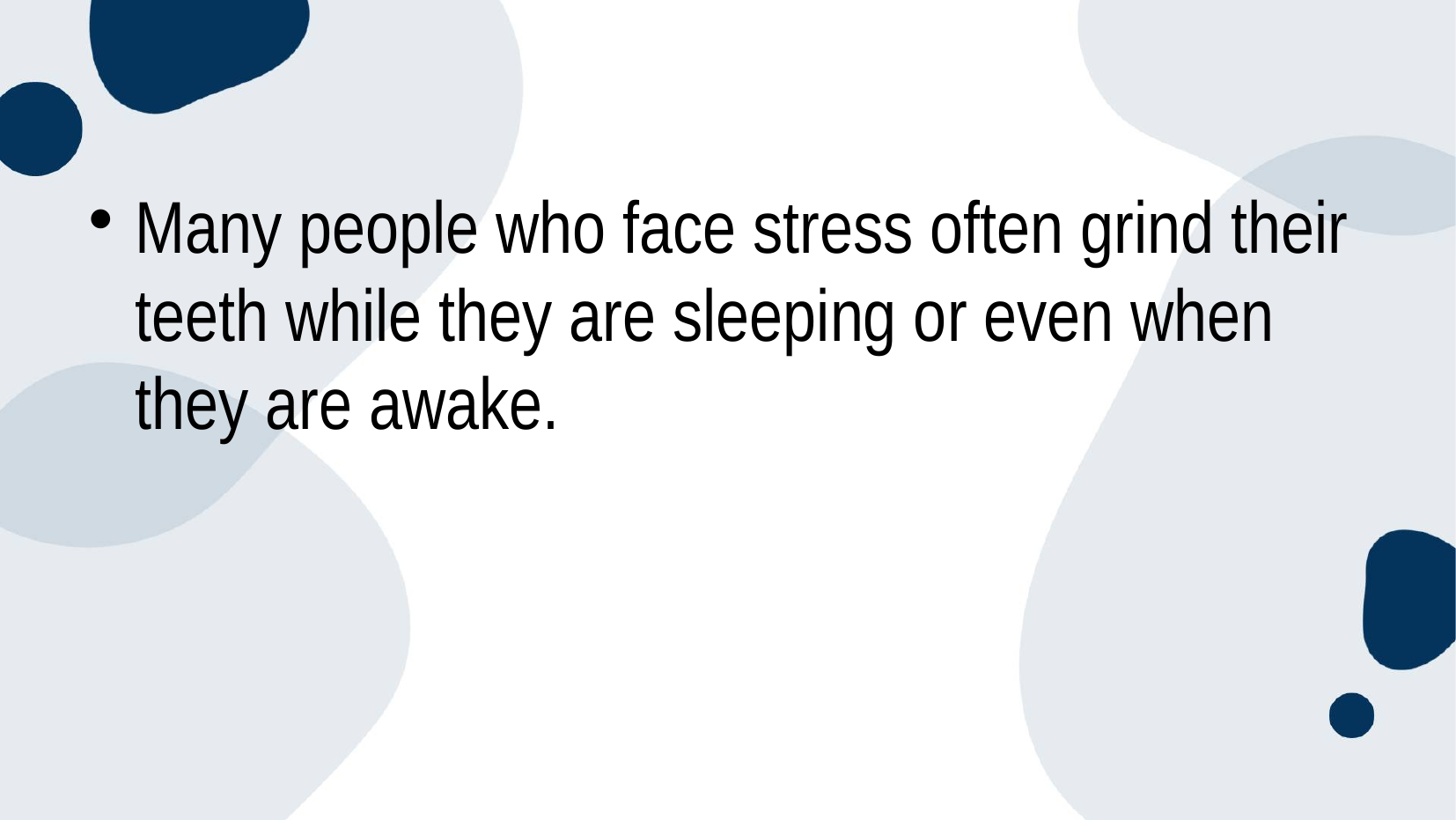

Many people who face stress often grind their teeth while they are sleeping or even when they are awake.